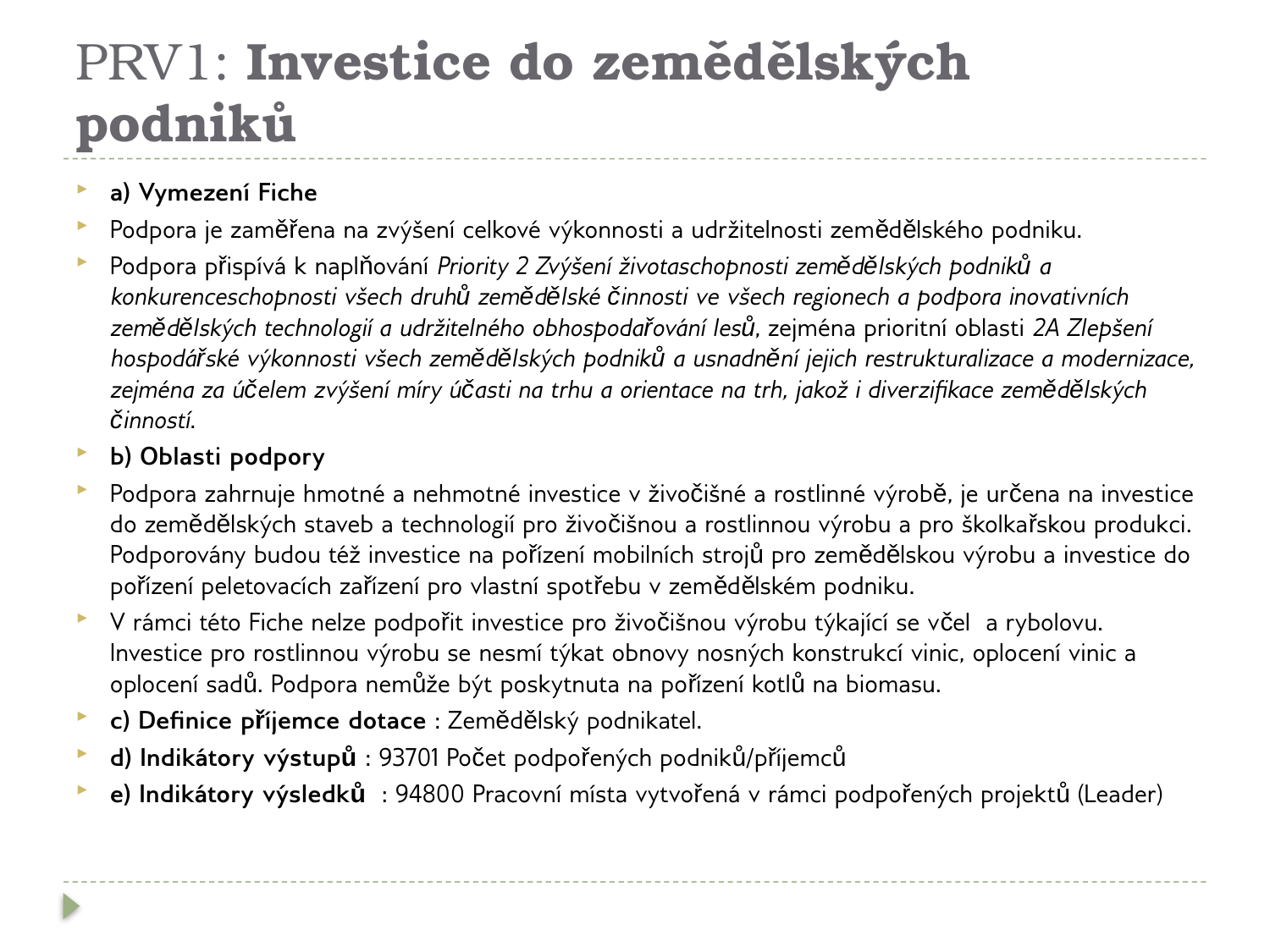

# PRV1: Investice do zemědělských podniků
a) Vymezení Fiche
Podpora je zaměřena na zvýšení celkové výkonnosti a udržitelnosti zemědělského podniku.
Podpora přispívá k naplňování Priority 2 Zvýšení životaschopnosti zemědělských podniků a konkurenceschopnosti všech druhů zemědělské činnosti ve všech regionech a podpora inovativních zemědělských technologií a udržitelného obhospodařování lesů, zejména prioritní oblasti 2A Zlepšení hospodářské výkonnosti všech zemědělských podniků a usnadnění jejich restrukturalizace a modernizace, zejména za účelem zvýšení míry účasti na trhu a orientace na trh, jakož i diverzifikace zemědělských činností.
b) Oblasti podpory
Podpora zahrnuje hmotné a nehmotné investice v živočišné a rostlinné výrobě, je určena na investice do zemědělských staveb a technologií pro živočišnou a rostlinnou výrobu a pro školkařskou produkci. Podporovány budou též investice na pořízení mobilních strojů pro zemědělskou výrobu a investice do pořízení peletovacích zařízení pro vlastní spotřebu v zemědělském podniku.
V rámci této Fiche nelze podpořit investice pro živočišnou výrobu týkající se včel  a rybolovu. Investice pro rostlinnou výrobu se nesmí týkat obnovy nosných konstrukcí vinic, oplocení vinic a oplocení sadů. Podpora nemůže být poskytnuta na pořízení kotlů na biomasu.
c) Definice příjemce dotace : Zemědělský podnikatel.
d) Indikátory výstupů : 93701 Počet podpořených podniků/příjemců
e) Indikátory výsledků  : 94800 Pracovní místa vytvořená v rámci podpořených projektů (Leader)